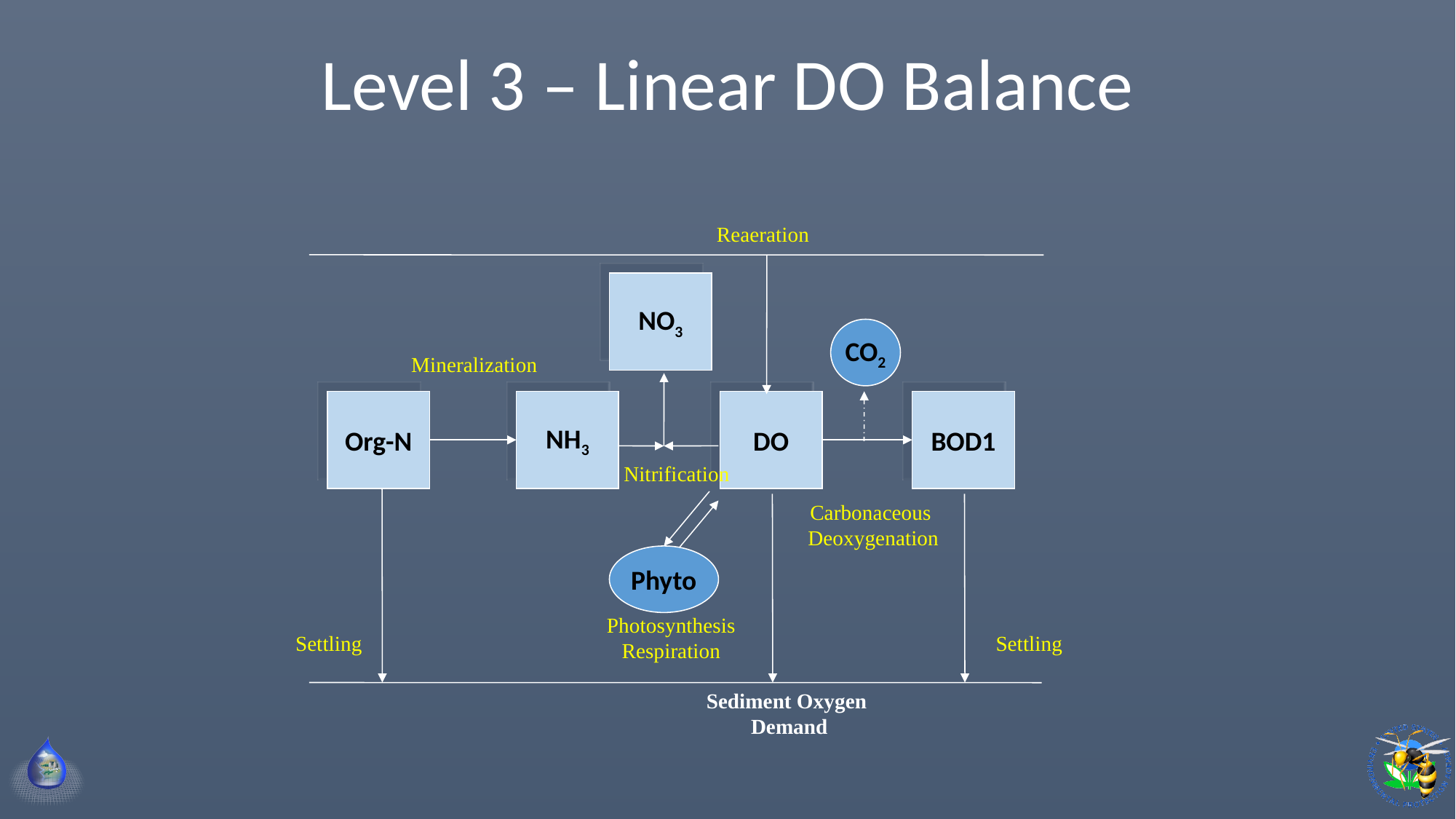

# Level 3 – Linear DO Balance
Reaeration

NO3

CO2
Mineralization

Org-N
NH3
DO
BOD1

Nitrification

Carbonaceous
Deoxygenation

Phyto
Photosynthesis
Respiration
Settling
Settling

Sediment Oxygen
Demand